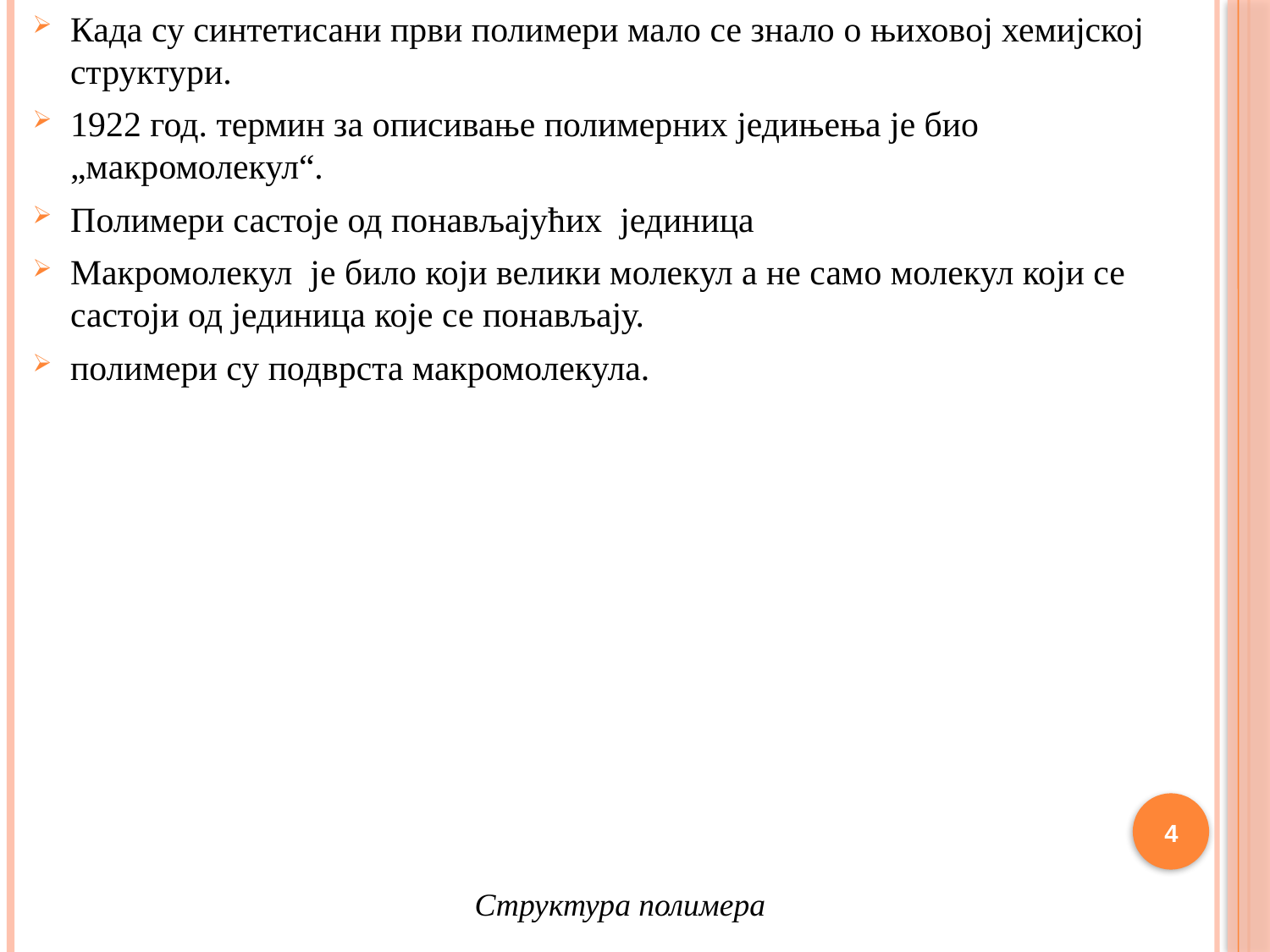

Када су синтетисани први полимери мало се знало о њиховој хемијској структури.
1922 год. термин за описивање полимерних једињења је био „макромолекул“.
Полимери састоје од понављајућих  јединица
Макромолекул  је било који велики молекул а не само молекул који се састоји од јединица које се понављају.
полимери су подврста макромолекула.

Структура полимера

4